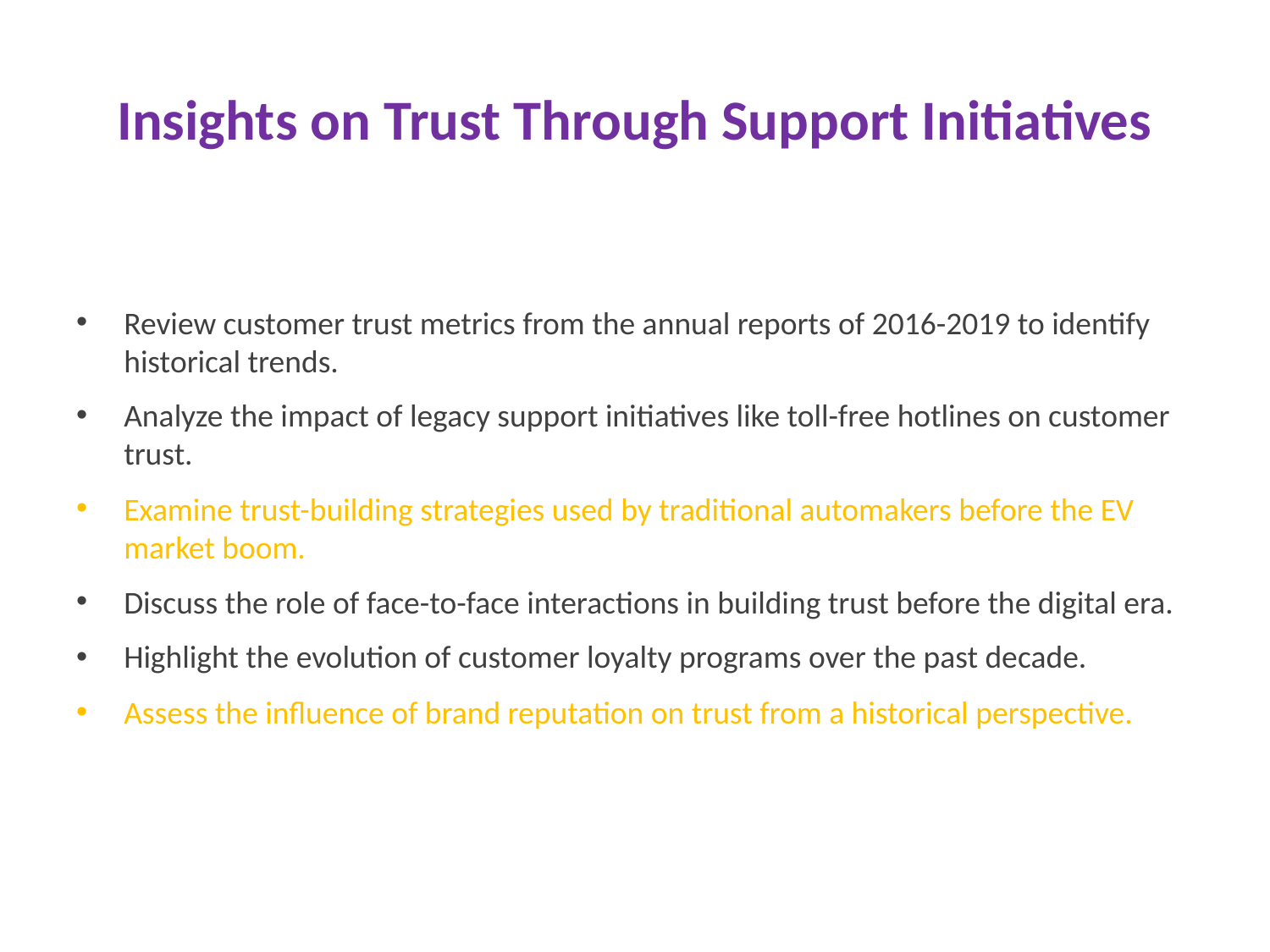

# Insights on Trust Through Support Initiatives

Review customer trust metrics from the annual reports of 2016-2019 to identify historical trends.
Analyze the impact of legacy support initiatives like toll-free hotlines on customer trust.
Examine trust-building strategies used by traditional automakers before the EV market boom.
Discuss the role of face-to-face interactions in building trust before the digital era.
Highlight the evolution of customer loyalty programs over the past decade.
Assess the influence of brand reputation on trust from a historical perspective.